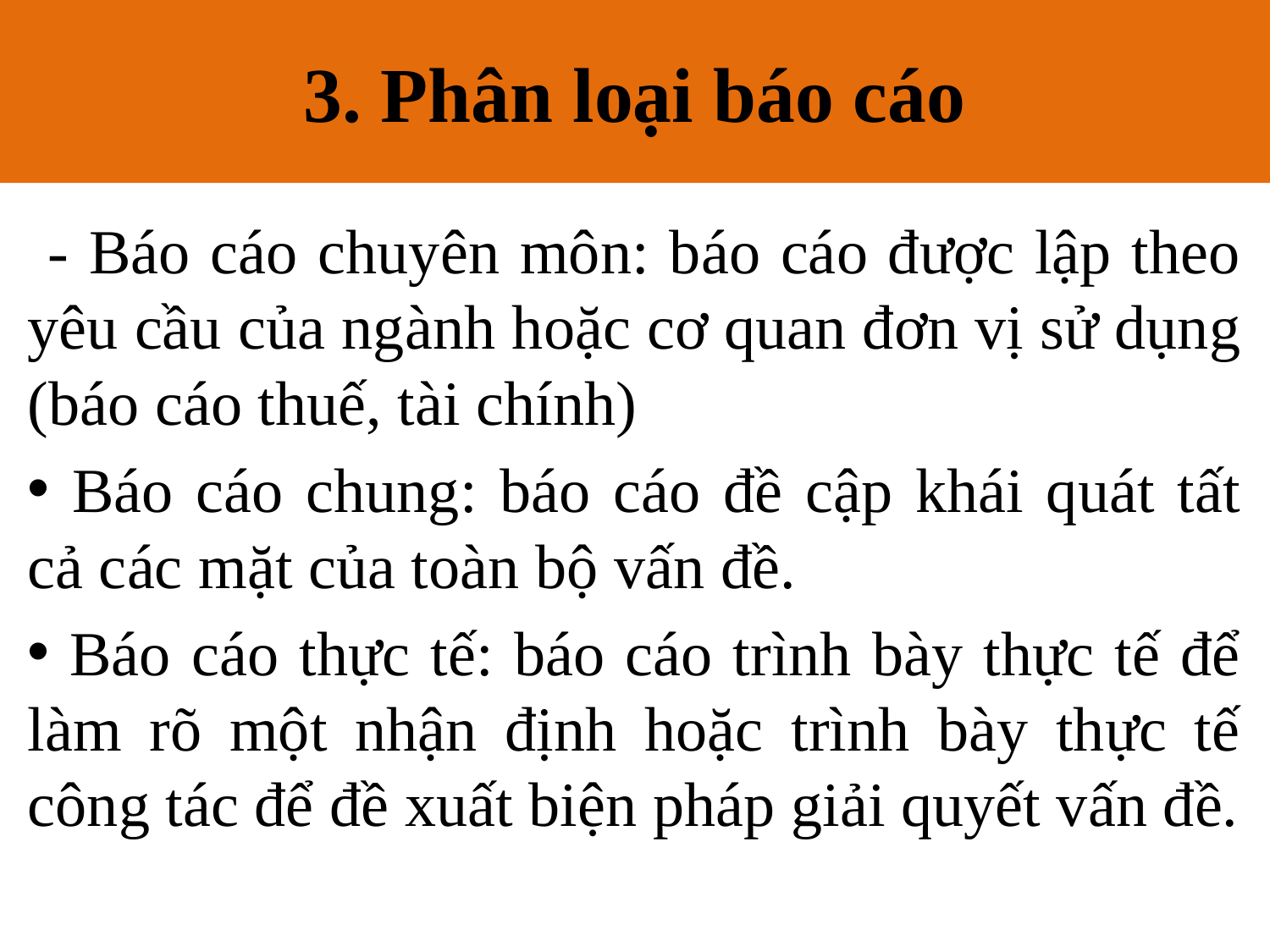

3. Phân loại báo cáo
# 3. Phân loại báo cáo
 - Báo cáo chuyên môn: báo cáo được lập theo yêu cầu của ngành hoặc cơ quan đơn vị sử dụng (báo cáo thuế, tài chính)
 Báo cáo chung: báo cáo đề cập khái quát tất cả các mặt của toàn bộ vấn đề.
 Báo cáo thực tế: báo cáo trình bày thực tế để làm rõ một nhận định hoặc trình bày thực tế công tác để đề xuất biện pháp giải quyết vấn đề.